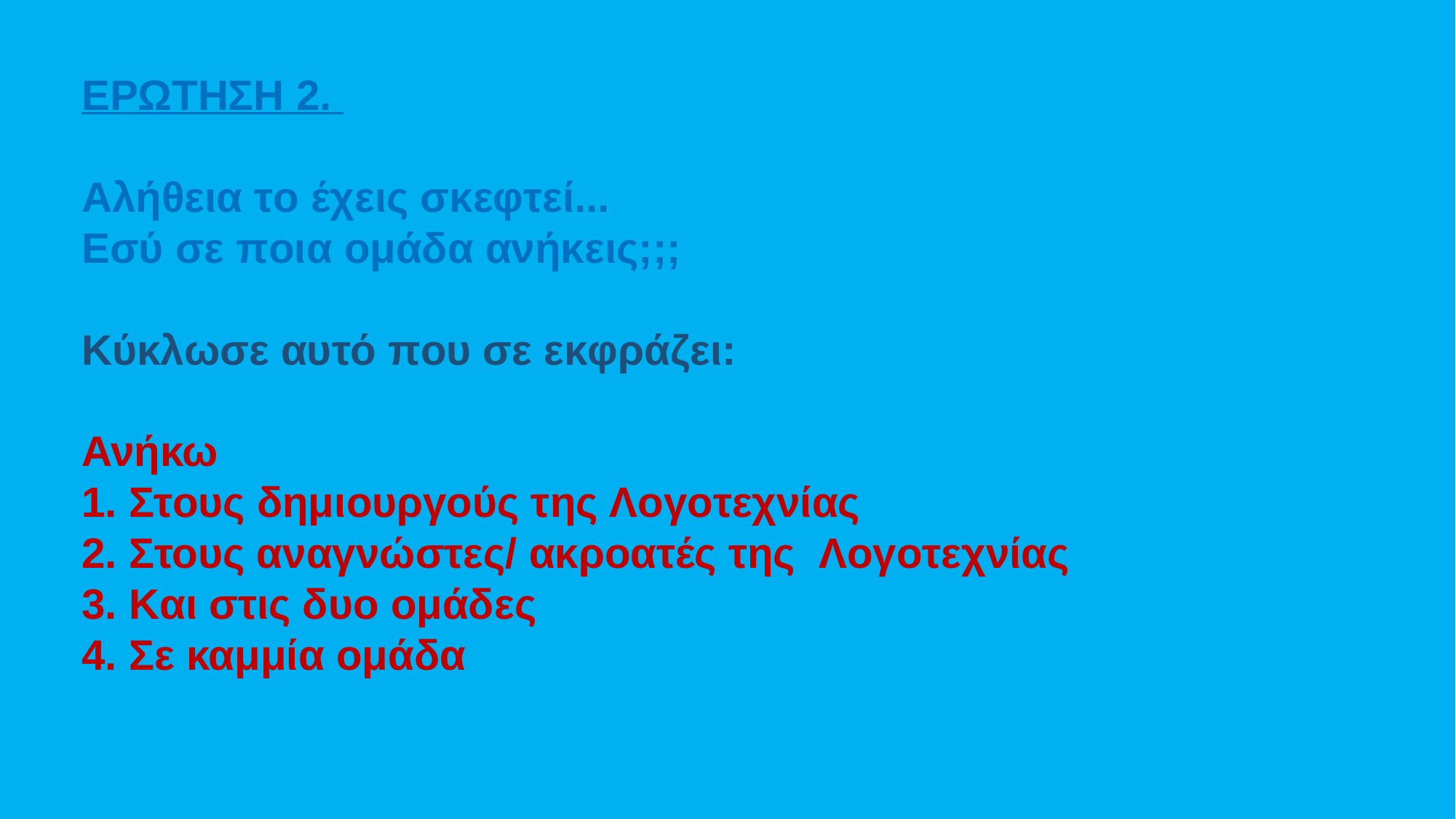

ΕΡΩΤΗΣΗ 2.

Αλήθεια το έχεις σκεφτεί...
Εσύ σε ποια ομάδα ανήκεις;;;

Κύκλωσε αυτό που σε εκφράζει:

Ανήκω
1. Στους δημιουργούς της Λογοτεχνίας
2. Στους αναγνώστες/ ακροατές της  Λογοτεχνίας
3. Και στις δυο ομάδες
4. Σε καμμία ομάδα